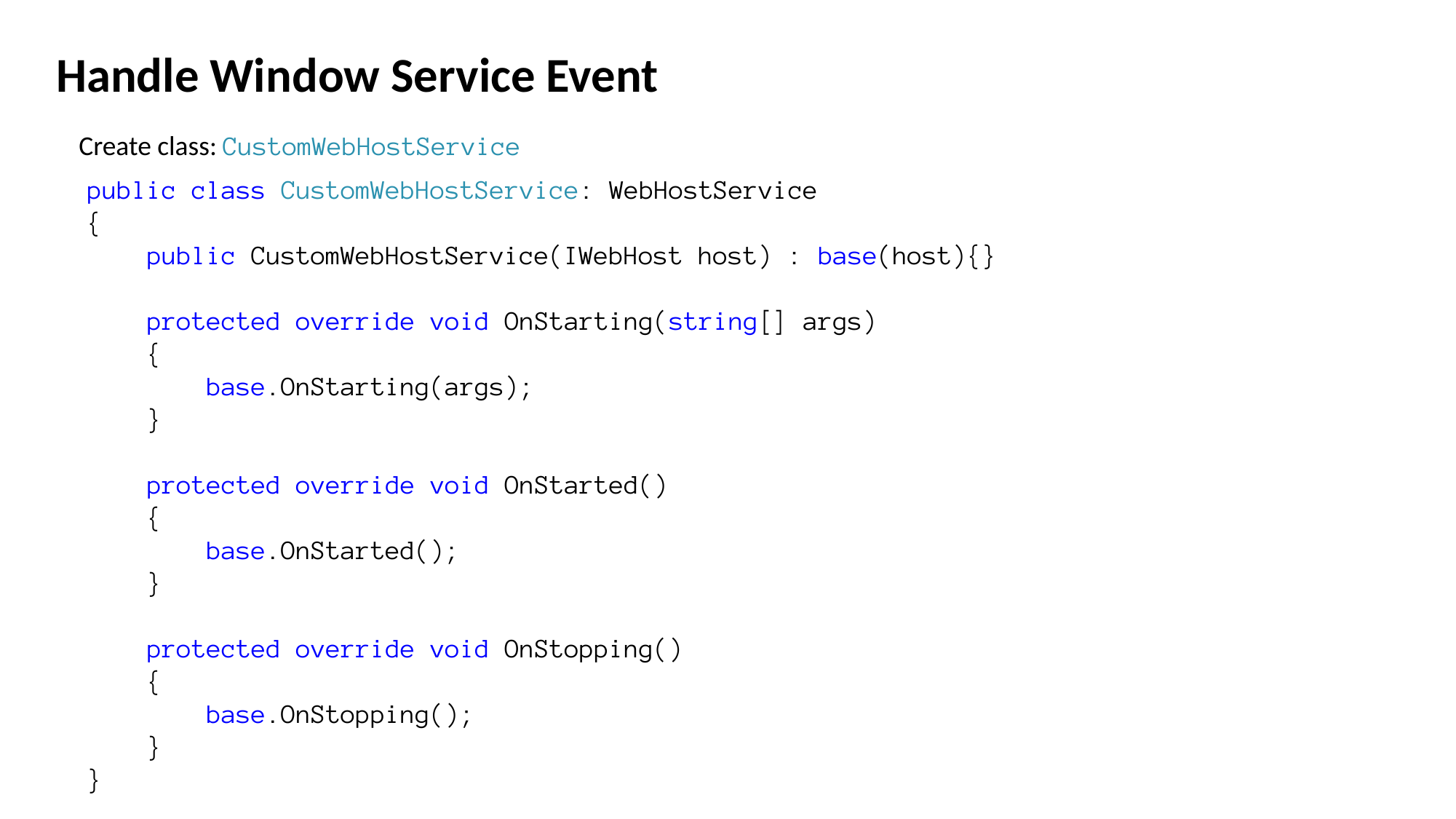

Handle Window Service Event
Create class: CustomWebHostService
    public class CustomWebHostService: WebHostService
    {
        public CustomWebHostService(IWebHost host) : base(host){}

        protected override void OnStarting(string[] args)
        {
            base.OnStarting(args);
        }

        protected override void OnStarted()
        {
            base.OnStarted();
        }

        protected override void OnStopping()
        {
            base.OnStopping();
        }
    }